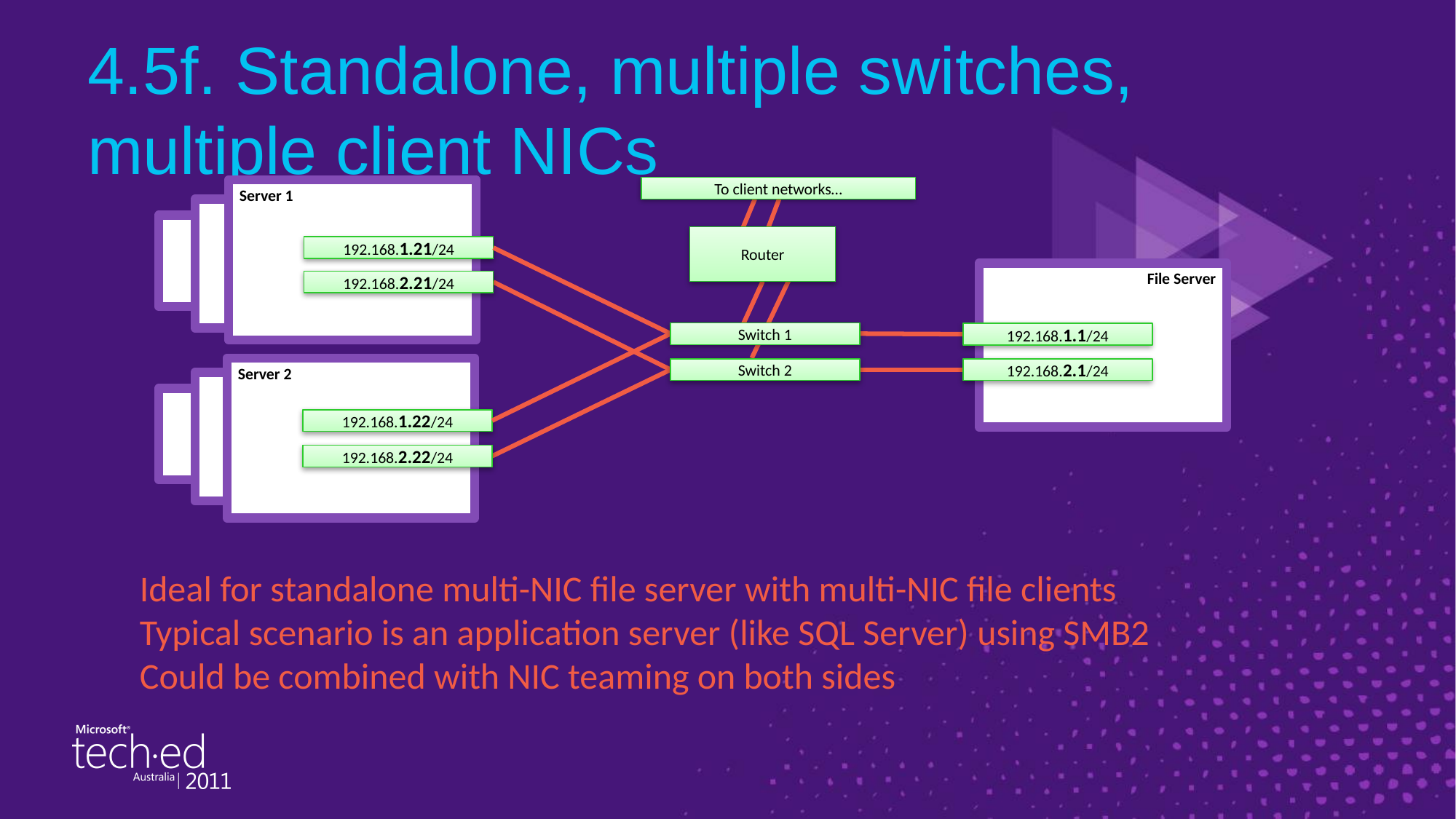

# 4.5f. Standalone, multiple switches, multiple client NICs
To client networks…
Server 1

Router
192.168.1.21/24
File Server
192.168.2.21/24
Switch 1
192.168.1.1/24
Server 2
Switch 2
192.168.2.1/24

192.168.1.22/24
192.168.2.22/24
Ideal for standalone multi-NIC file server with multi-NIC file clients
Typical scenario is an application server (like SQL Server) using SMB2
Could be combined with NIC teaming on both sides